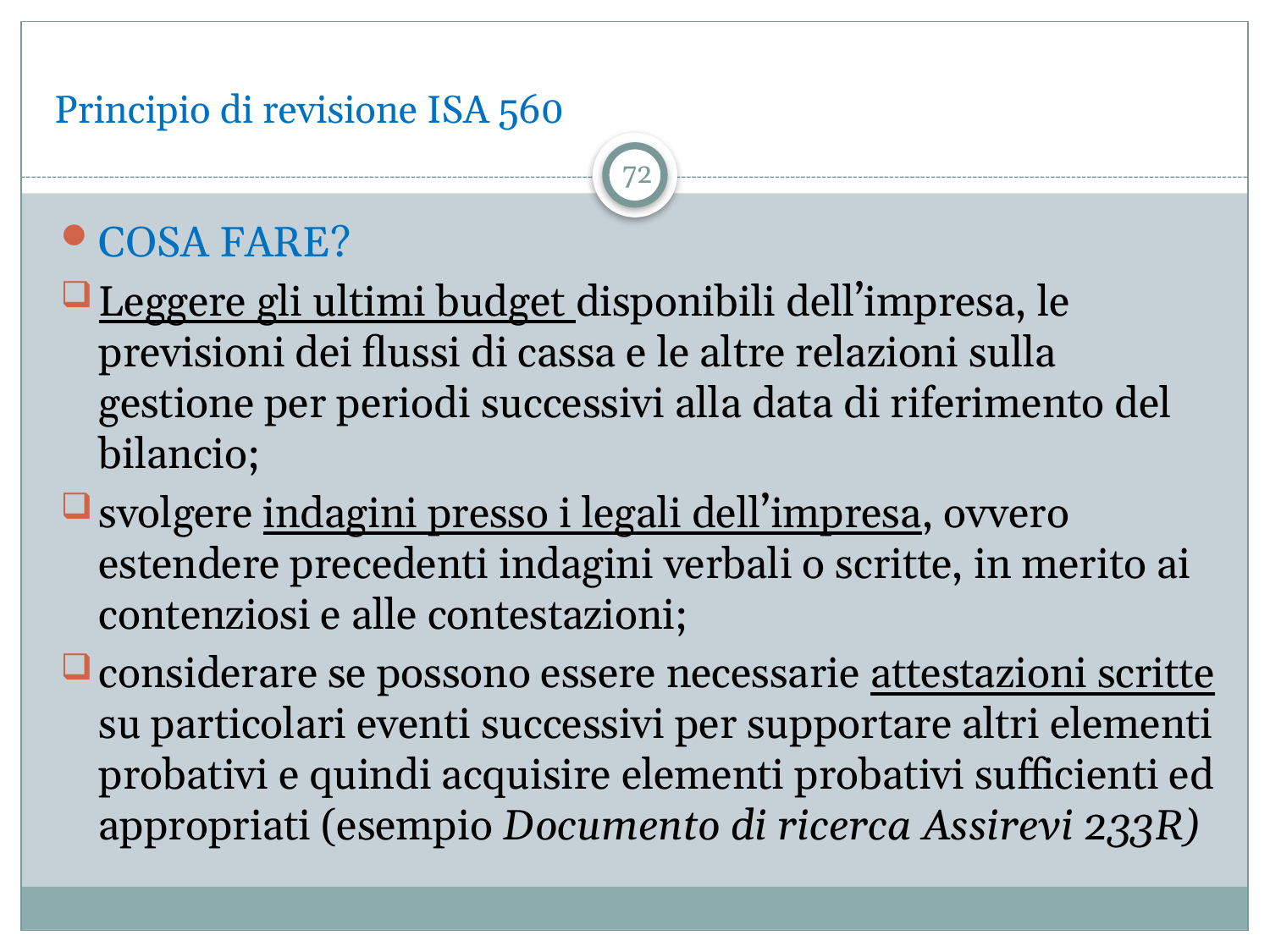

# Principio di revisione ISA 560
72
COSA FARE?
Leggere gli ultimi budget disponibili dell’impresa, le previsioni dei flussi di cassa e le altre relazioni sulla gestione per periodi successivi alla data di riferimento del bilancio;
svolgere indagini presso i legali dell’impresa, ovvero estendere precedenti indagini verbali o scritte, in merito ai contenziosi e alle contestazioni;
considerare se possono essere necessarie attestazioni scritte su particolari eventi successivi per supportare altri elementi probativi e quindi acquisire elementi probativi sufficienti ed appropriati (esempio Documento di ricerca Assirevi 233R)